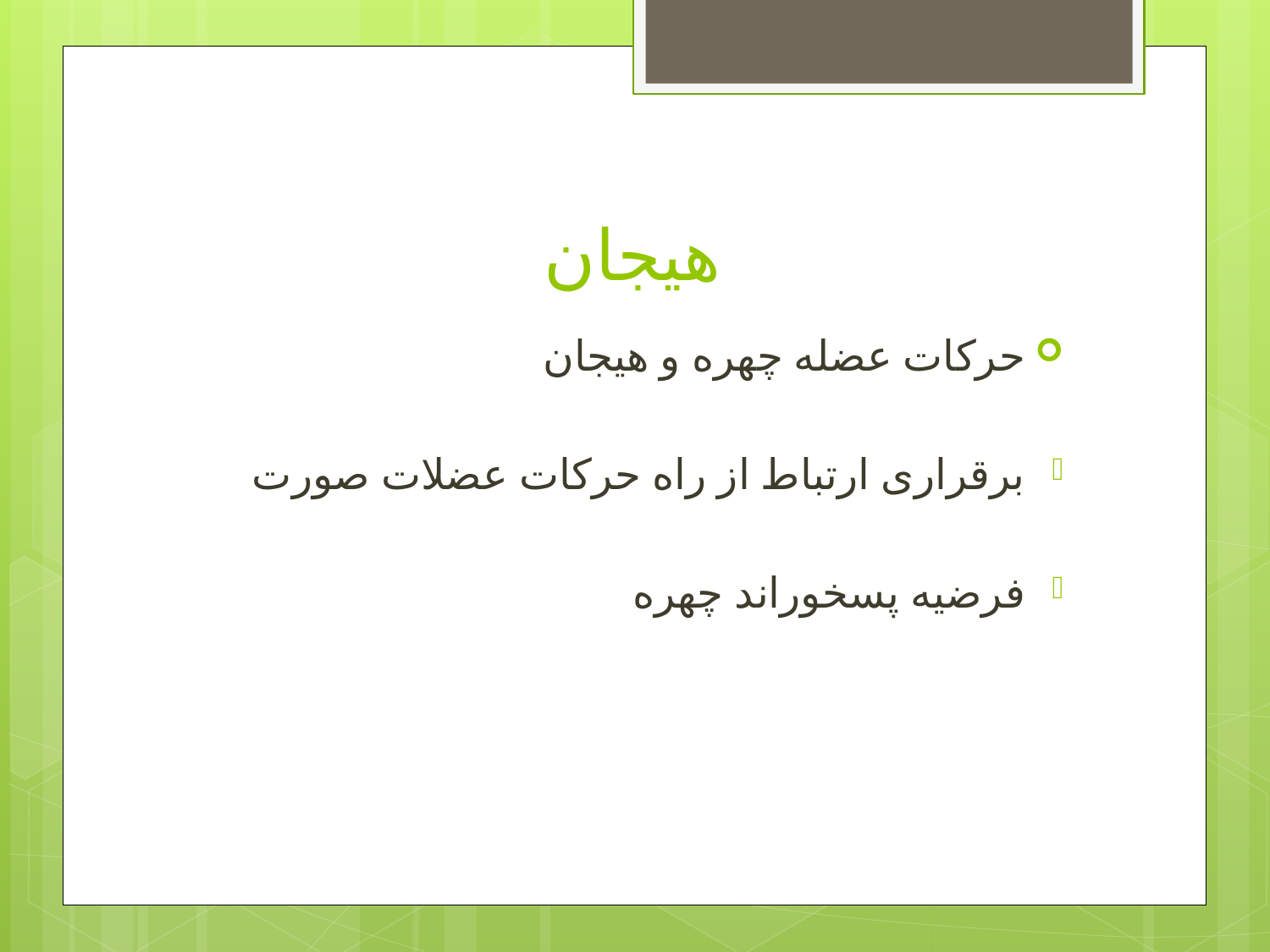

# هیجان
حرکات عضله چهره و هیجان

برقراری ارتباط از راه حرکات عضلات صورت

فرضیه پسخوراند چهره